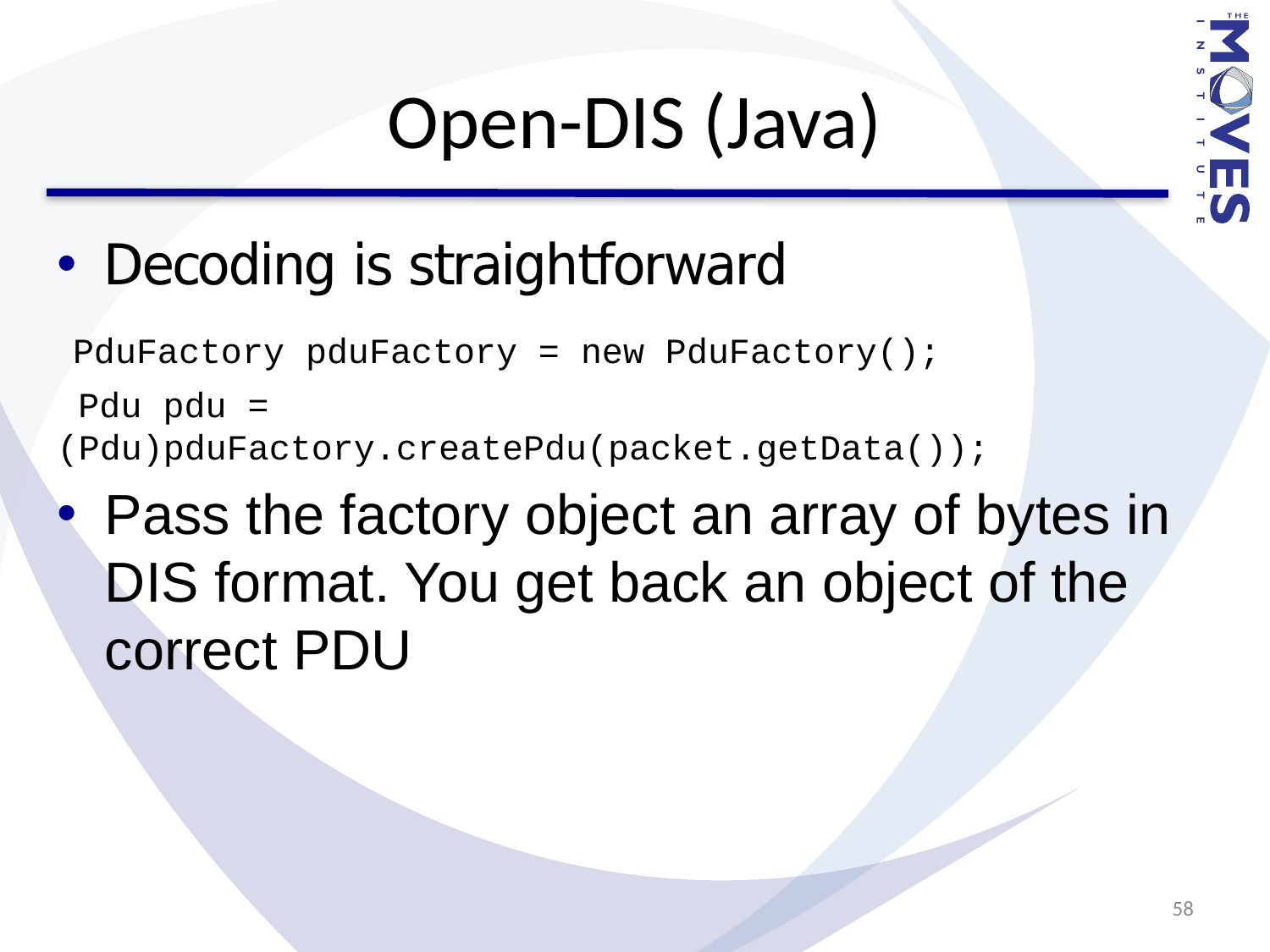

# Open-DIS (Java)
Decoding is straightforward
 PduFactory pduFactory = new PduFactory();
 Pdu pdu = (Pdu)pduFactory.createPdu(packet.getData());
Pass the factory object an array of bytes in DIS format. You get back an object of the correct PDU
58